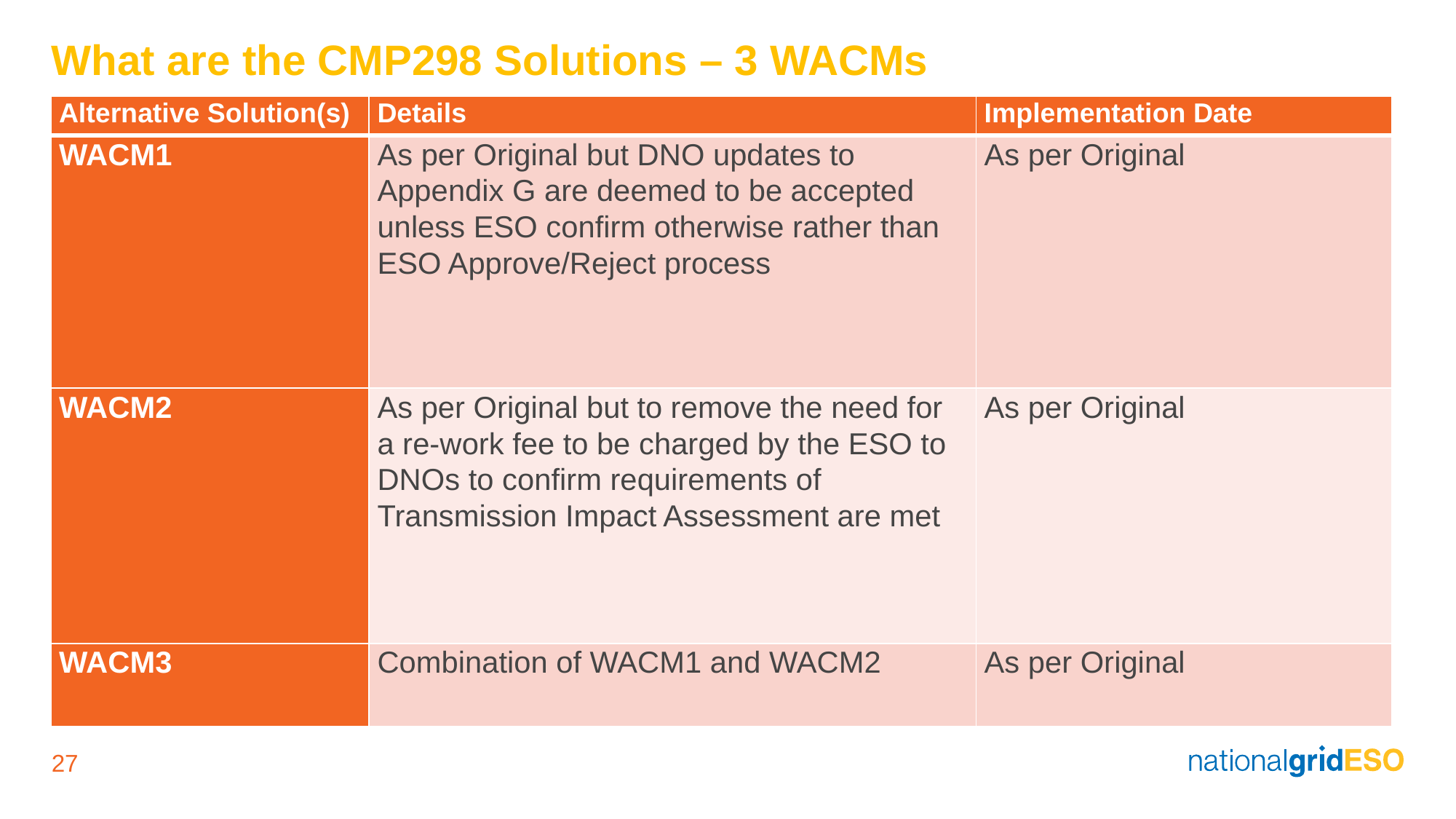

# What are the CMP298 Solutions – 3 WACMs
| Alternative Solution(s) | Details | Implementation Date |
| --- | --- | --- |
| WACM1 | As per Original but DNO updates to Appendix G are deemed to be accepted unless ESO confirm otherwise rather than ESO Approve/Reject process | As per Original |
| WACM2 | As per Original but to remove the need for a re-work fee to be charged by the ESO to DNOs to confirm requirements of Transmission Impact Assessment are met | As per Original |
| WACM3 | Combination of WACM1 and WACM2 | As per Original |